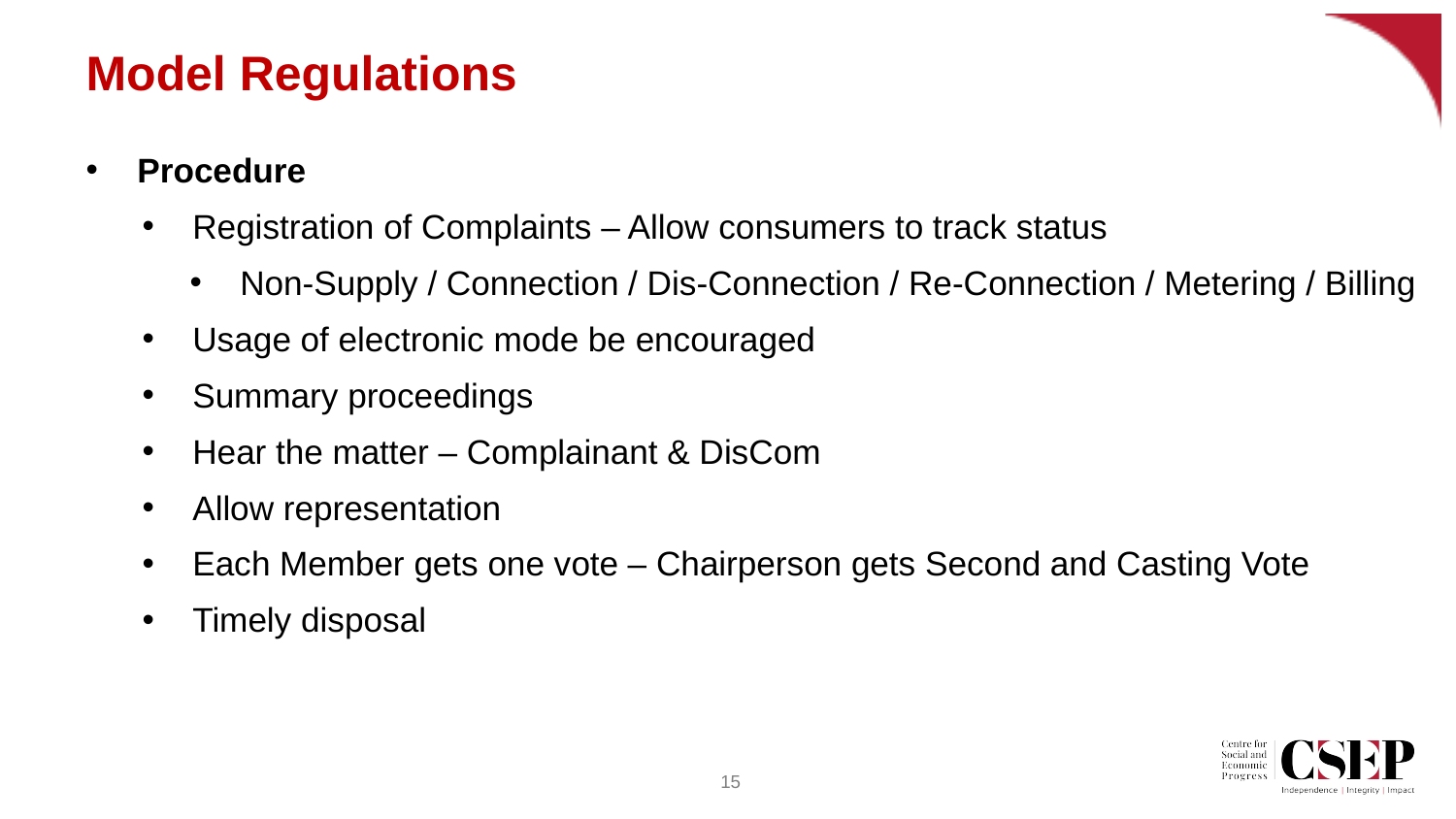

# Model Regulations
Procedure
Registration of Complaints – Allow consumers to track status
Non-Supply / Connection / Dis-Connection / Re-Connection / Metering / Billing
Usage of electronic mode be encouraged
Summary proceedings
Hear the matter – Complainant & DisCom
Allow representation
Each Member gets one vote – Chairperson gets Second and Casting Vote
Timely disposal